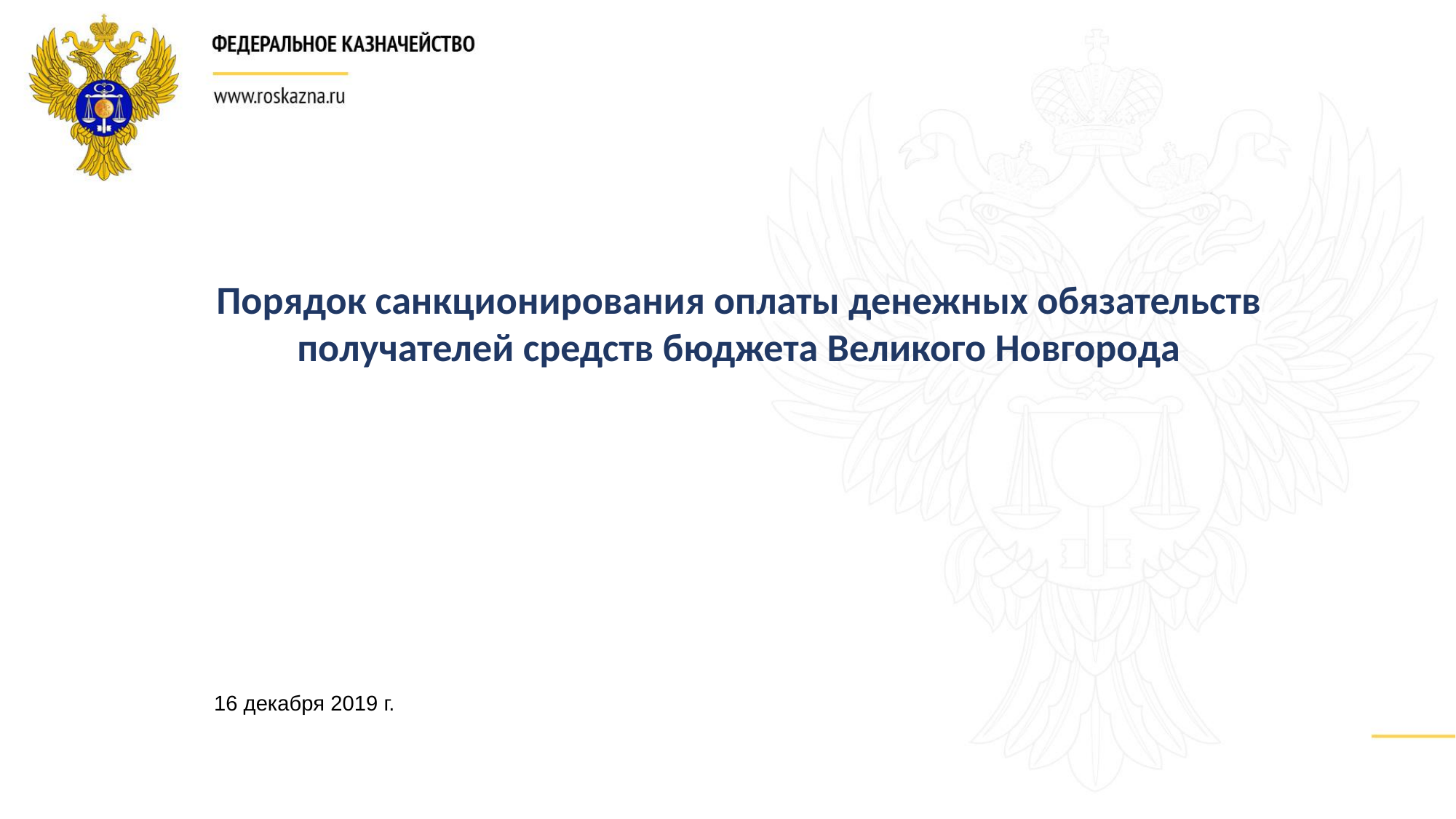

Порядок санкционирования оплаты денежных обязательств получателей средств бюджета Великого Новгорода
16 декабря 2019 г.